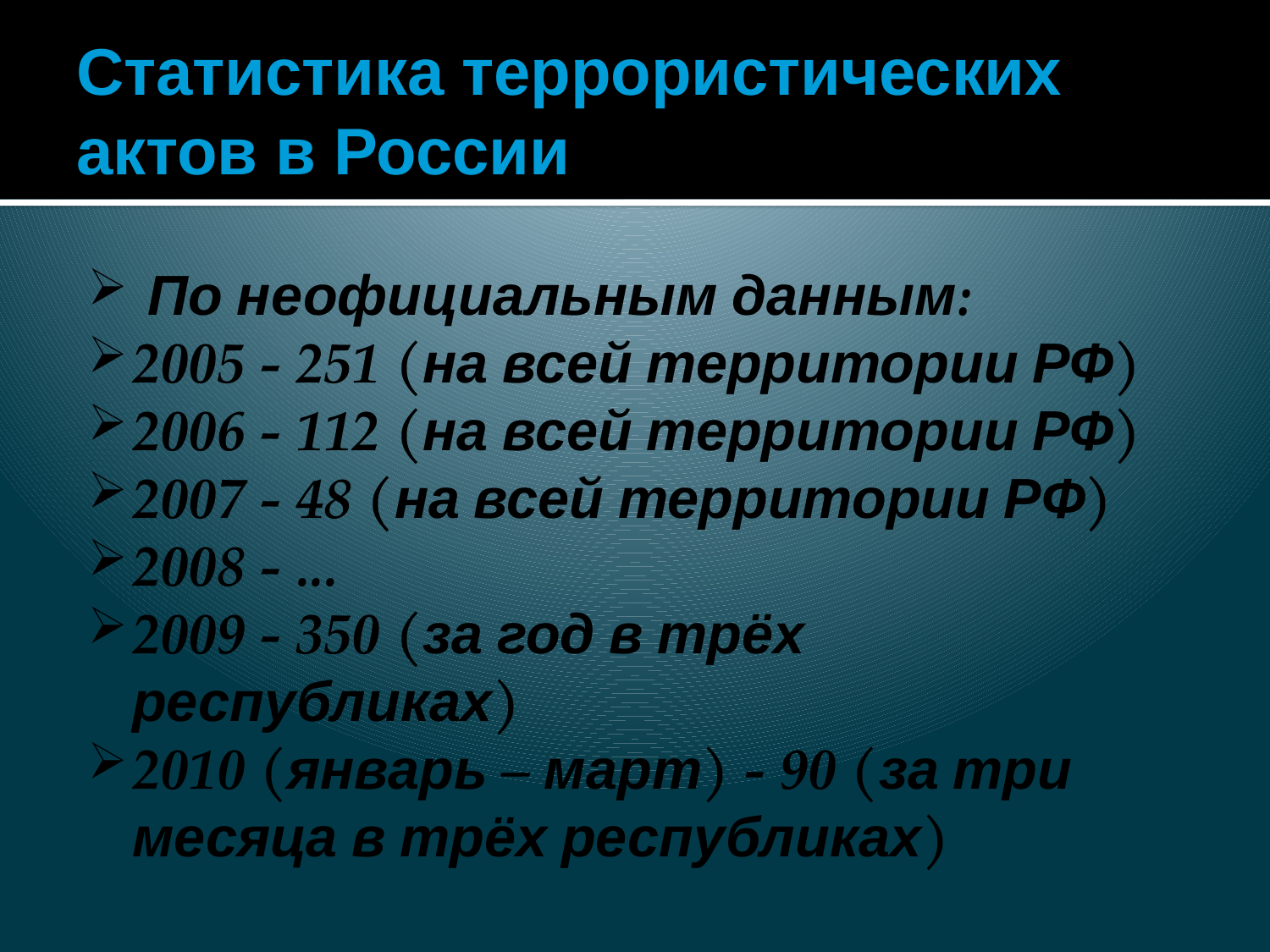

# Статистика террористических актов в России
 По неофициальным данным:
2005 - 251 (на всей территории РФ)
2006 - 112 (на всей территории РФ)
2007 - 48 (на всей территории РФ)
2008 - ...
2009 - 350 (за год в трёх республиках)
2010 (январь – март) - 90 (за три месяца в трёх республиках)